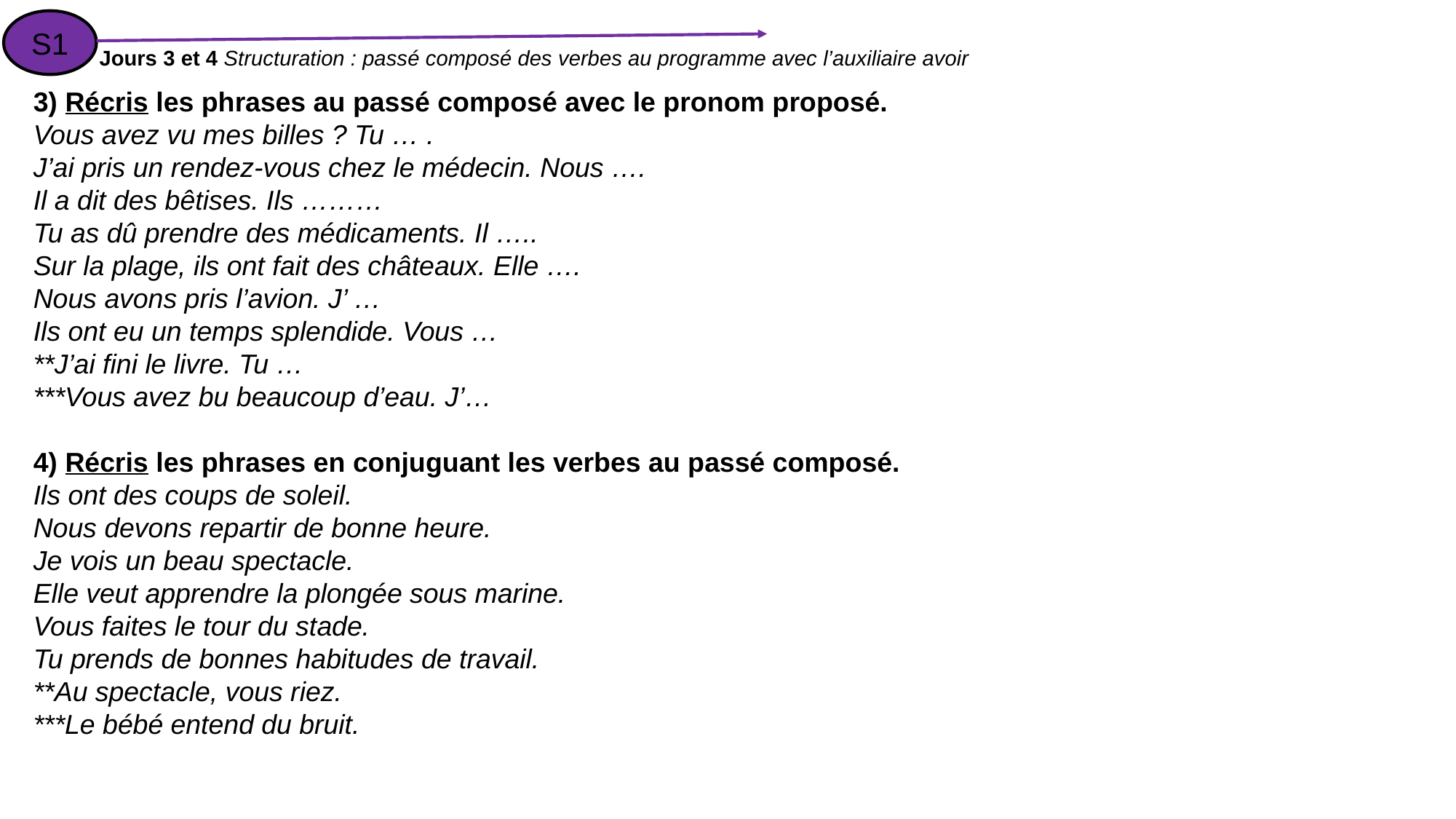

S1
Jours 3 et 4 Structuration : passé composé des verbes au programme avec l’auxiliaire avoir
3) Récris les phrases au passé composé avec le pronom proposé.
Vous avez vu mes billes ? Tu … .
J’ai pris un rendez-vous chez le médecin. Nous ….
Il a dit des bêtises. Ils ………
Tu as dû prendre des médicaments. Il …..
Sur la plage, ils ont fait des châteaux. Elle ….
Nous avons pris l’avion. J’ …
Ils ont eu un temps splendide. Vous …
**J’ai fini le livre. Tu …
***Vous avez bu beaucoup d’eau. J’…

4) Récris les phrases en conjuguant les verbes au passé composé.
Ils ont des coups de soleil.
Nous devons repartir de bonne heure.
Je vois un beau spectacle.
Elle veut apprendre la plongée sous marine.
Vous faites le tour du stade.
Tu prends de bonnes habitudes de travail.
**Au spectacle, vous riez.
***Le bébé entend du bruit.